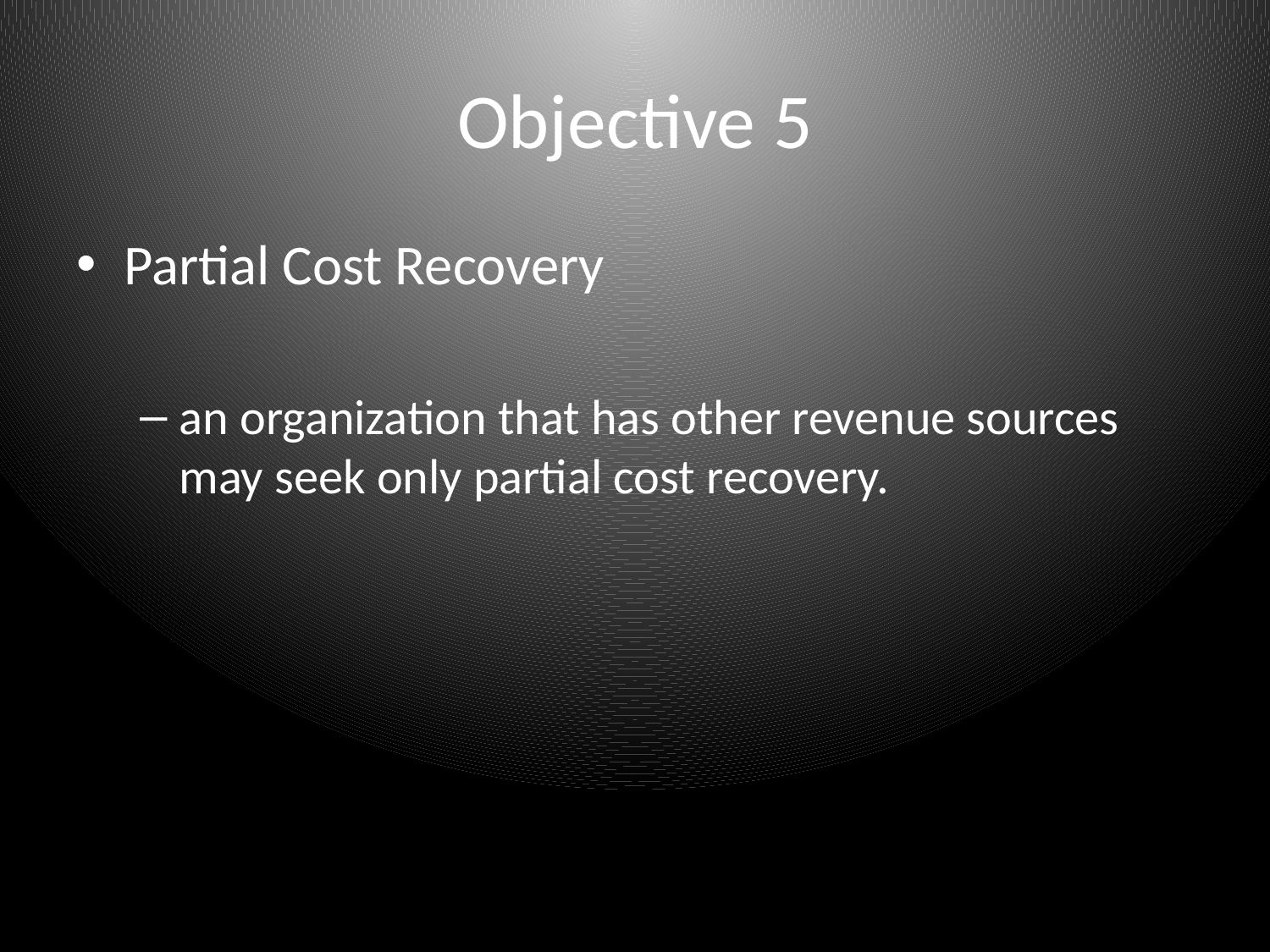

# Objective 5
Partial Cost Recovery

an organization that has other revenue sources may seek only partial cost recovery.